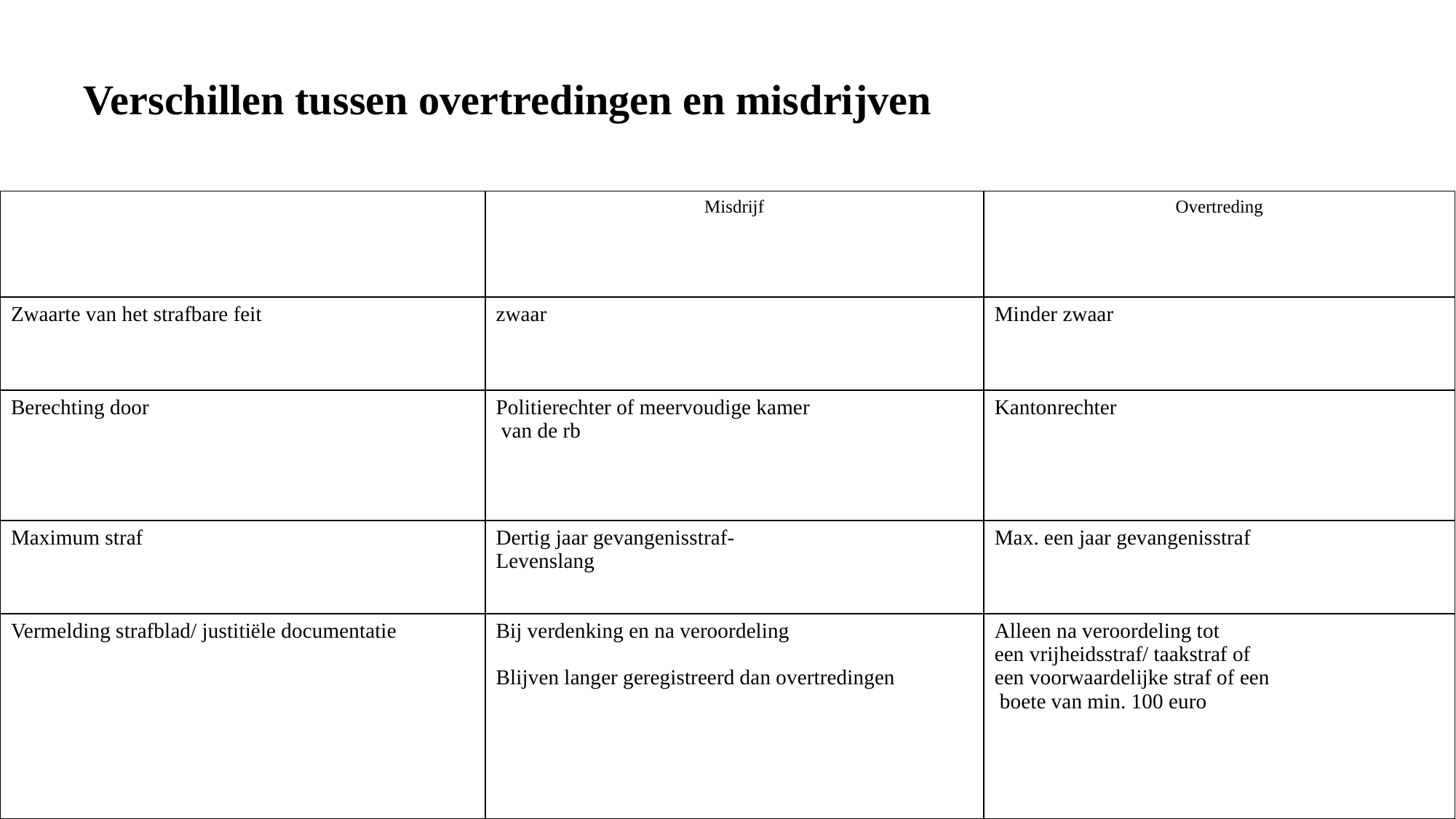

# Verschillen tussen overtredingen en misdrijven
|  | Misdrijf | Overtreding |
| --- | --- | --- |
| Zwaarte van het strafbare feit | zwaar | Minder zwaar |
| Berechting door | Politierechter of meervoudige kamer van de rb | Kantonrechter |
| Maximum straf | Dertig jaar gevangenisstraf- Levenslang | Max. een jaar gevangenisstraf |
| Vermelding strafblad/ justitiële documentatie | Bij verdenking en na veroordeling Blijven langer geregistreerd dan overtredingen | Alleen na veroordeling tot een vrijheidsstraf/ taakstraf of een voorwaardelijke straf of een boete van min. 100 euro |